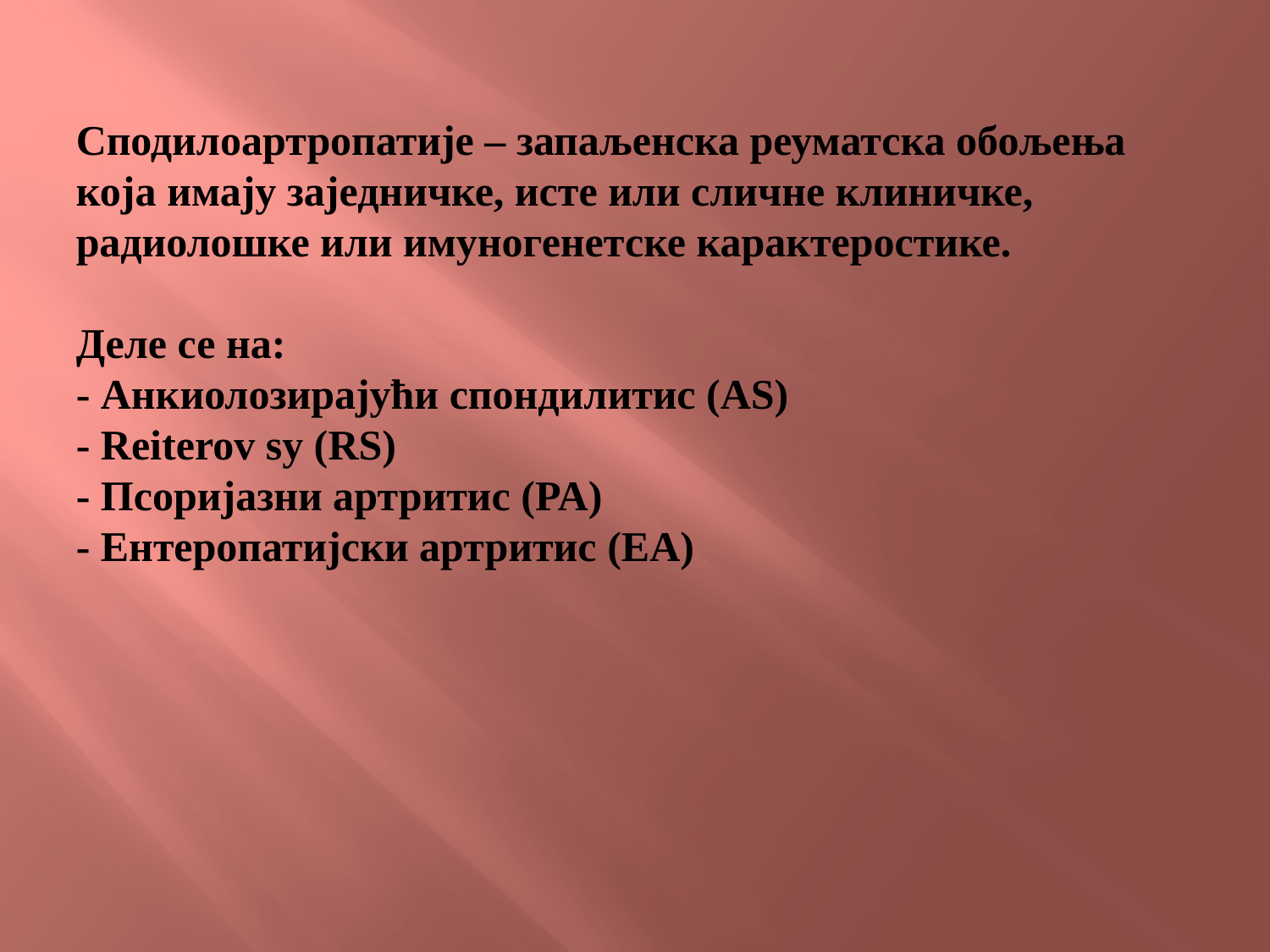

# Сподилоартропатије – запаљенска реуматска обољења која имају заједничке, исте или сличне клиничке, радиолошке или имуногенетске карактеростике. Деле се на: - Анкиолозирајући спондилитис (AS) - Reiterov sy (RS) - Псоријазни артритис (PA) - Ентеропатијски артритис (EA)